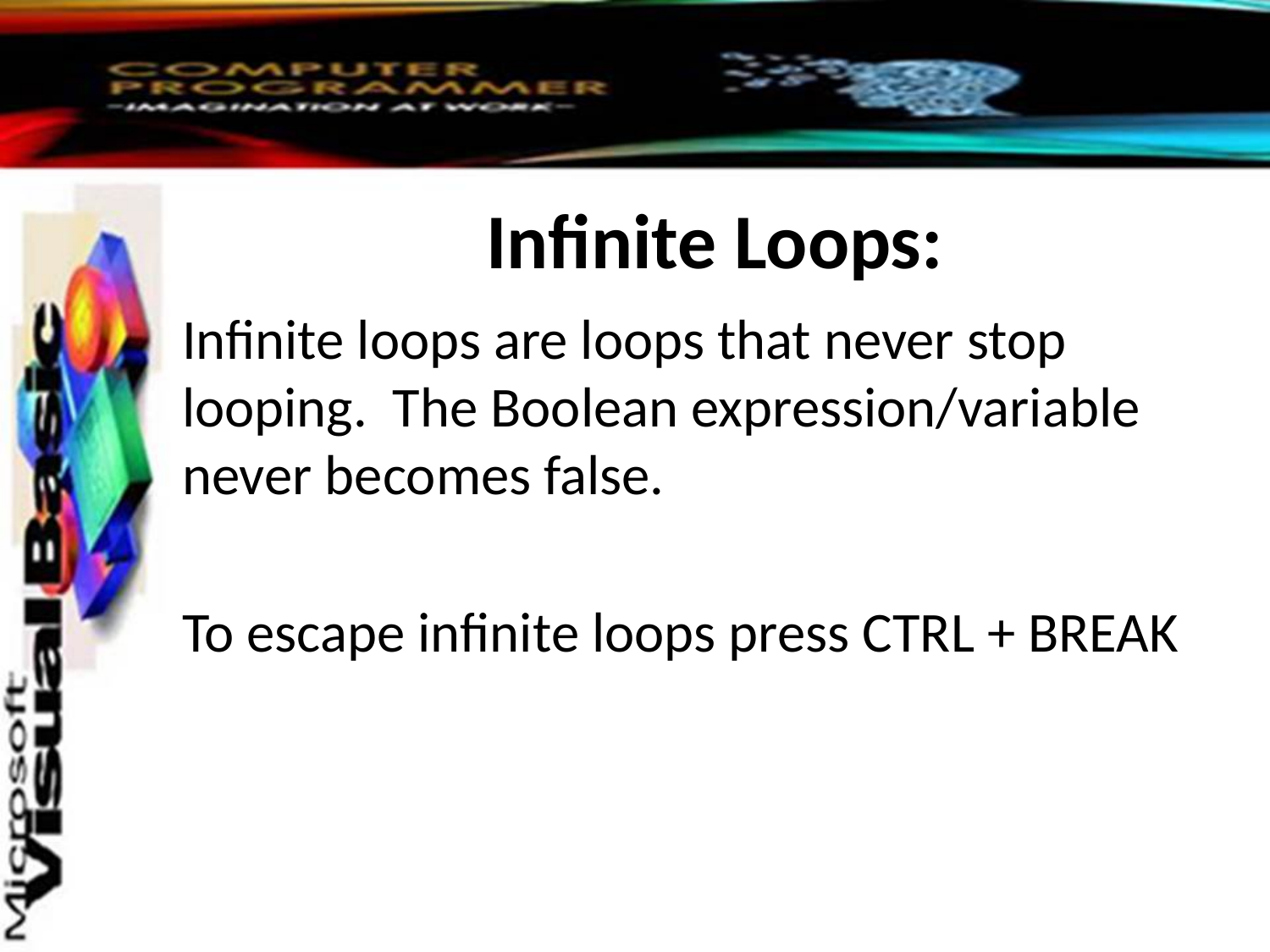

# Infinite Loops:
Infinite loops are loops that never stop looping.  The Boolean expression/variable never becomes false.

To escape infinite loops press CTRL + BREAK